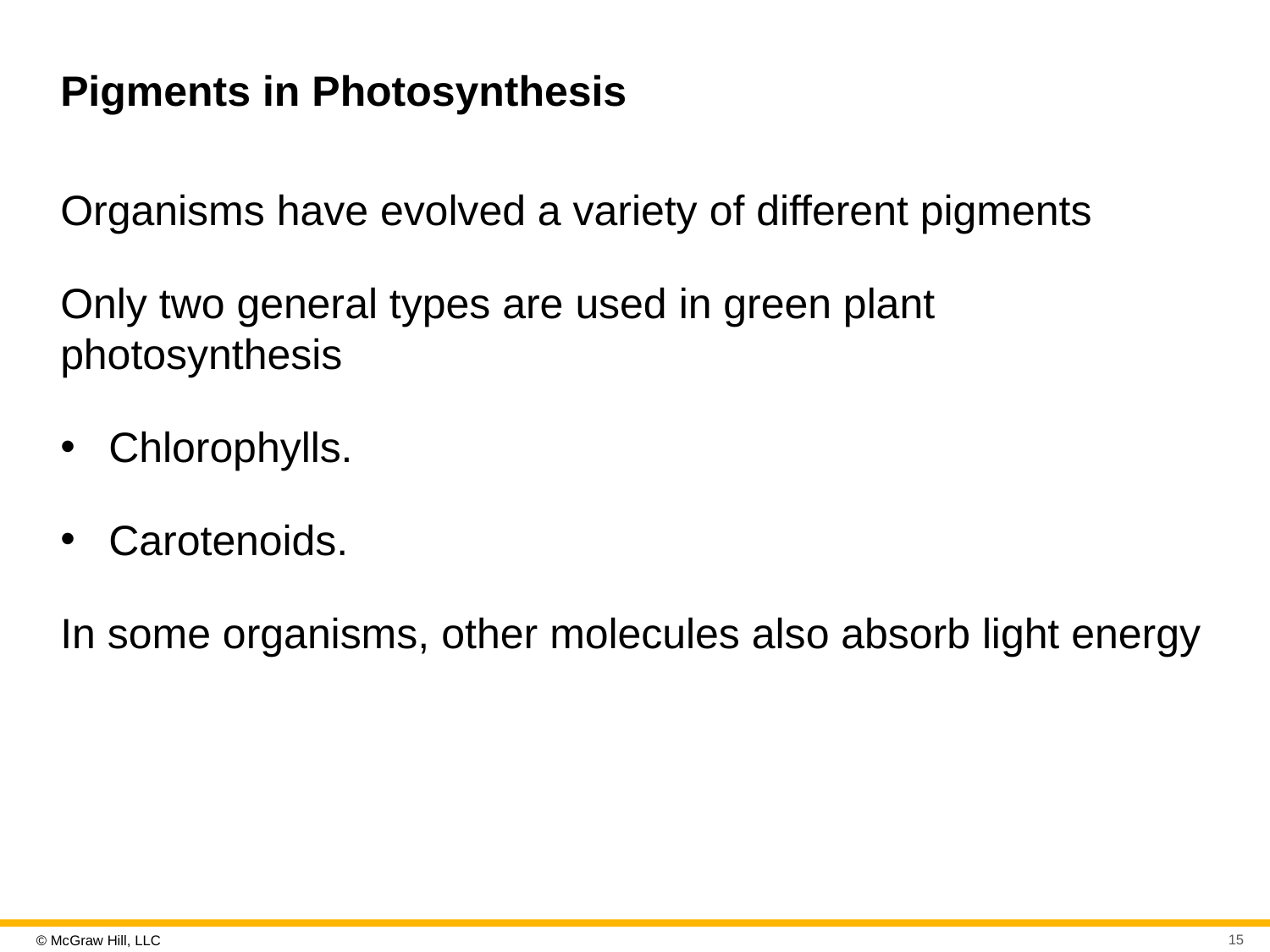

# Pigments in Photosynthesis
Organisms have evolved a variety of different pigments
Only two general types are used in green plant photosynthesis
Chlorophylls.
Carotenoids.
In some organisms, other molecules also absorb light energy
15